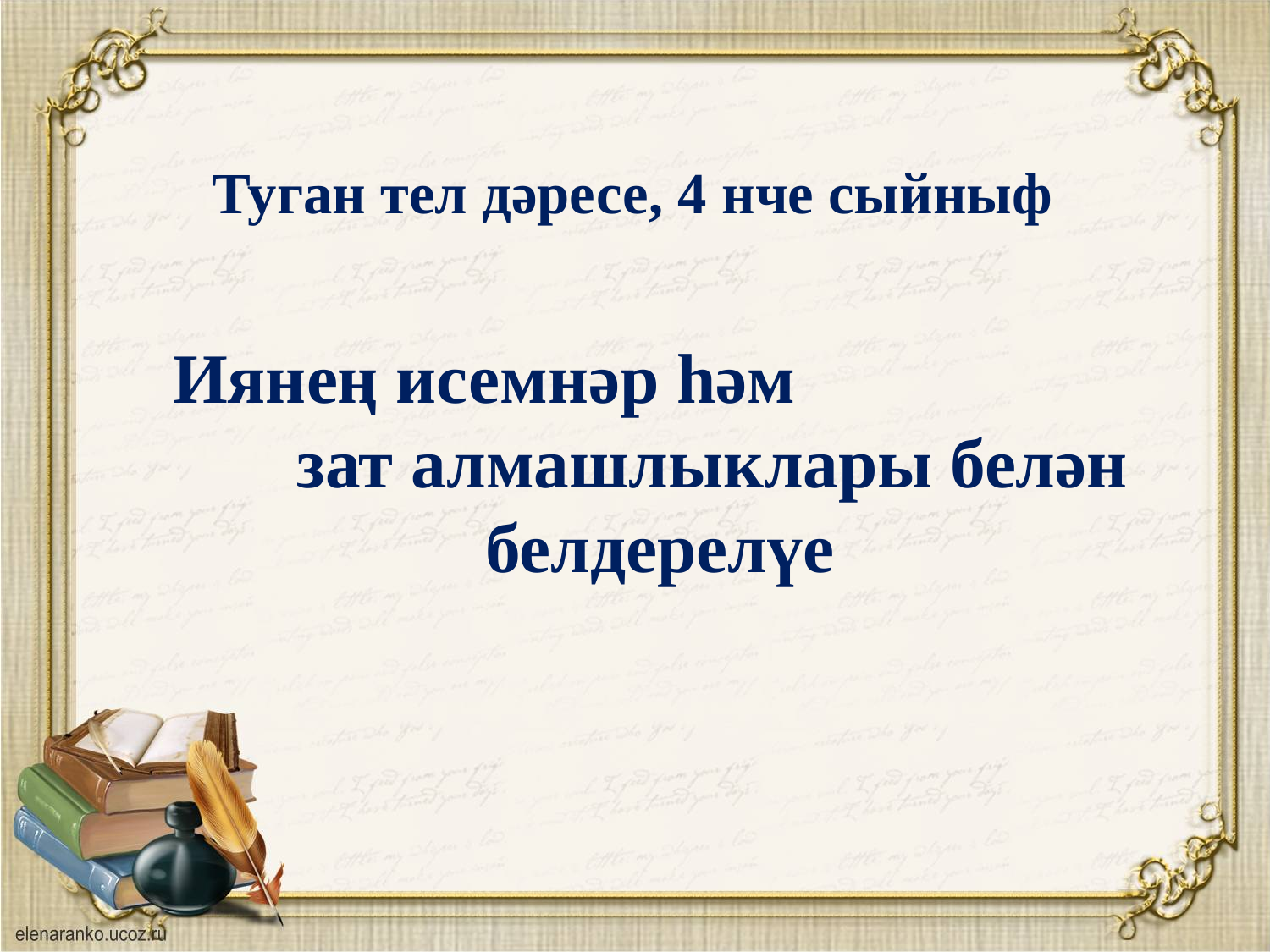

Туган тел дәресе, 4 нче сыйныф

Иянең исемнәр һәм                           зат алмашлыклары белән белдерелүе